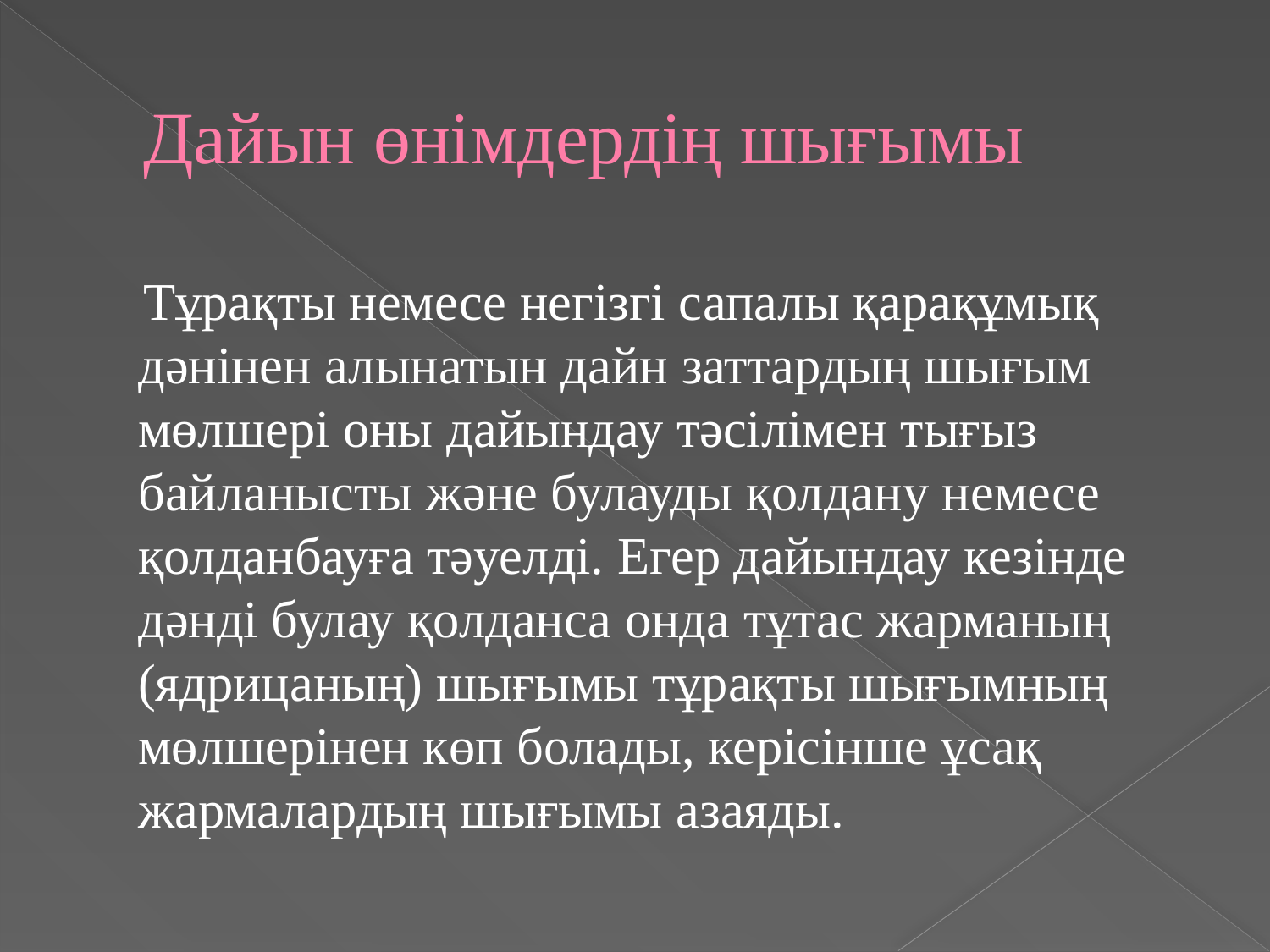

# Дайын өнімдердің шығымы
    Тұрақты немесе негізгі сапалы қарақұмық дәнінен алынатын дайн заттардың шығым мөлшері оны дайындау тәсілімен тығыз байланысты және булауды қолдану немесе қолданбауға тәуелді. Егер дайындау кезінде дәнді булау қолданса онда тұтас жарманың (ядрицаның) шығымы тұрақты шығымның мөлшерінен көп болады, керісінше ұсақ жармалардың шығымы азаяды.